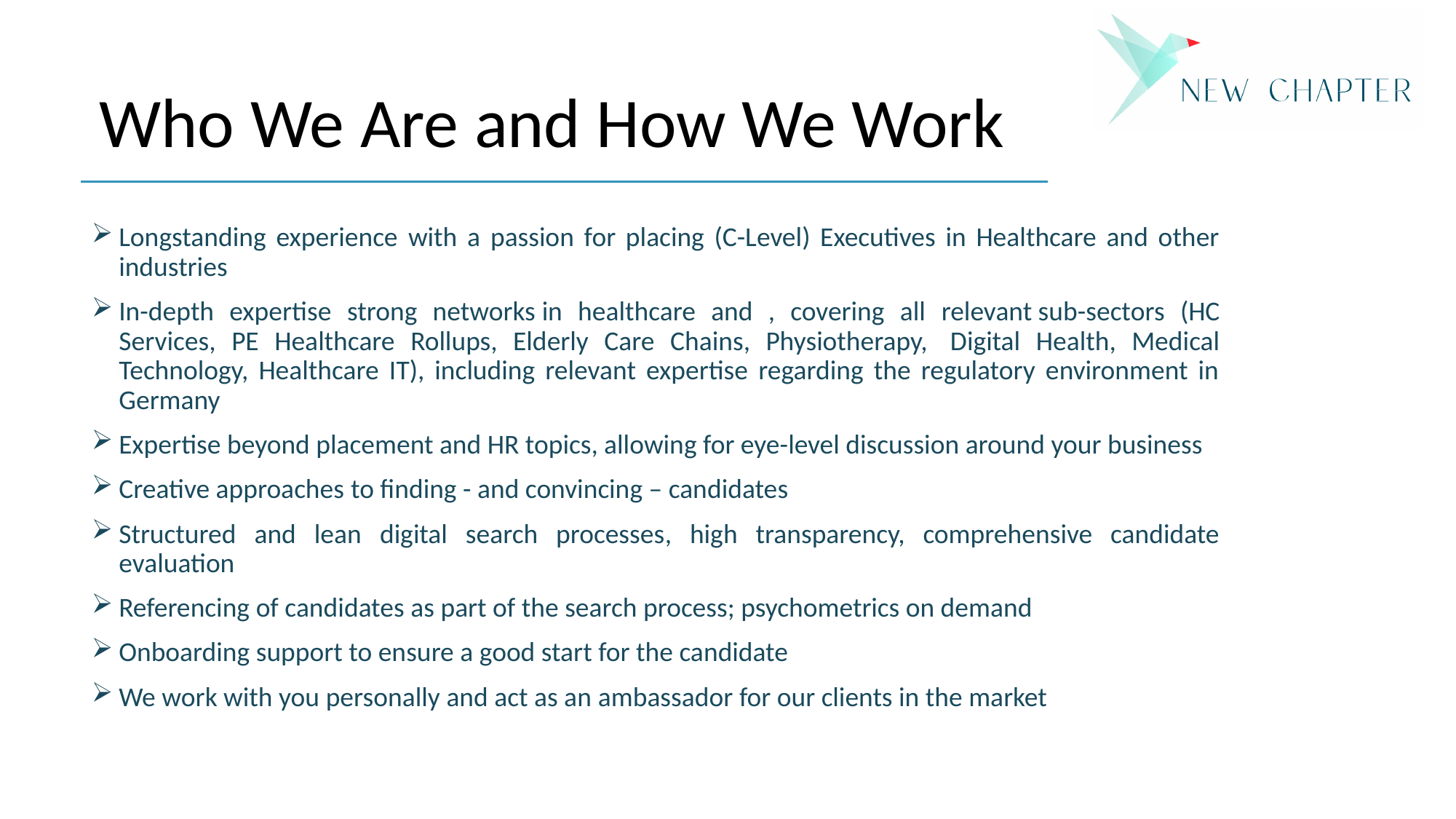

# Who We Are and How We Work
Longstanding experience with a passion for placing (C-Level) Executives in Healthcare and other industries
In-depth expertise strong networks in healthcare and , covering all relevant sub-sectors (HC Services, PE Healthcare Rollups, Elderly Care Chains, Physiotherapy,  Digital Health, Medical Technology, Healthcare IT), including relevant expertise regarding the regulatory environment in Germany
Expertise beyond placement and HR topics, allowing for eye-level discussion around your business
Creative approaches to finding - and convincing – candidates
Structured and lean digital search processes, high transparency, comprehensive candidate evaluation
Referencing of candidates as part of the search process; psychometrics on demand
Onboarding support to ensure a good start for the candidate
We work with you personally and act as an ambassador for our clients in the market